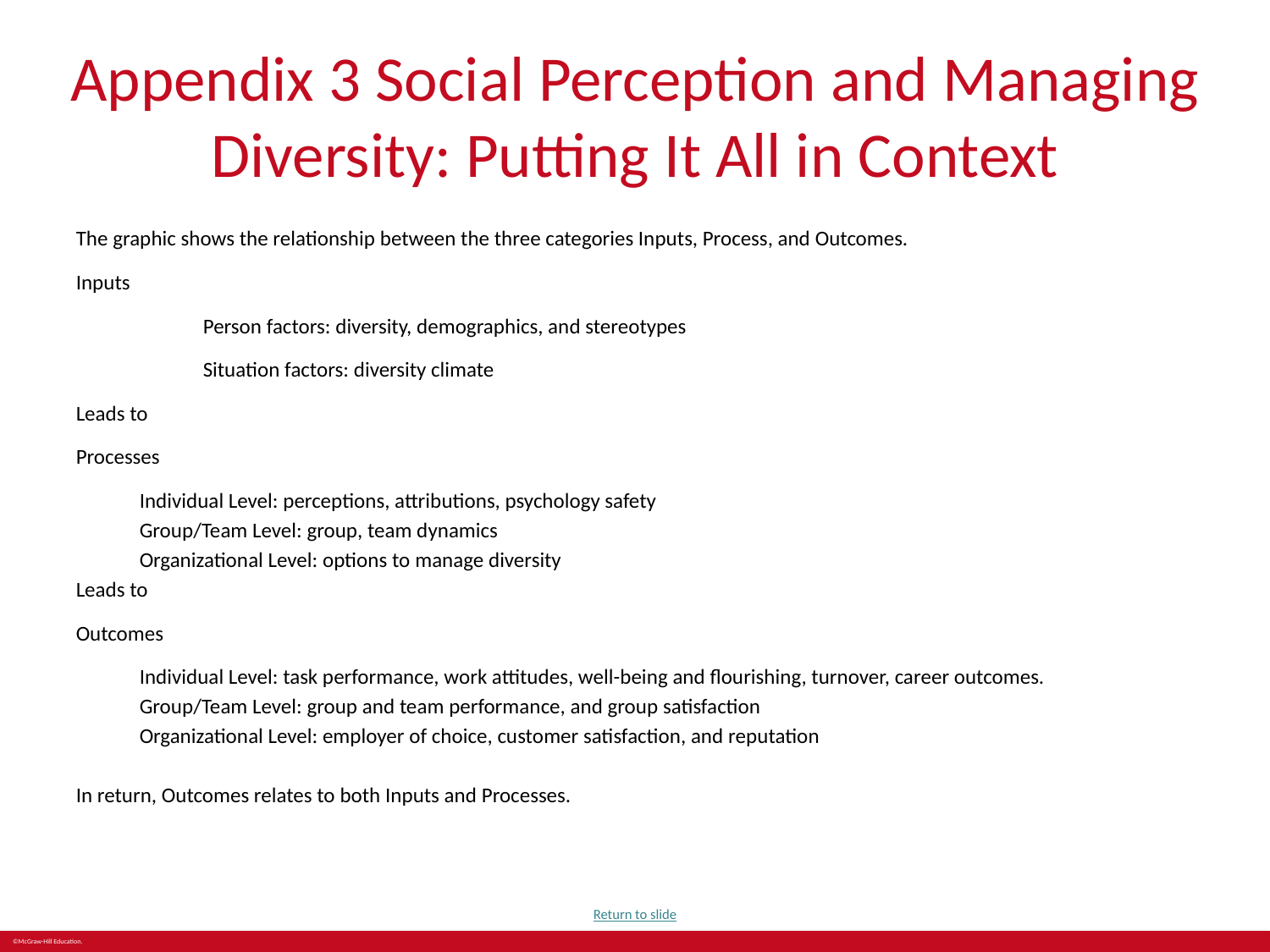

# Appendix 3 Social Perception and Managing Diversity: Putting It All in Context
The graphic shows the relationship between the three categories Inputs, Process, and Outcomes.
Inputs
	Person factors: diversity, demographics, and stereotypes
	Situation factors: diversity climate
Leads to
Processes
Individual Level: perceptions, attributions, psychology safety
Group/Team Level: group, team dynamics
Organizational Level: options to manage diversity
Leads to
Outcomes
Individual Level: task performance, work attitudes, well-being and flourishing, turnover, career outcomes.
Group/Team Level: group and team performance, and group satisfaction
Organizational Level: employer of choice, customer satisfaction, and reputation

In return, Outcomes relates to both Inputs and Processes.
Return to slide